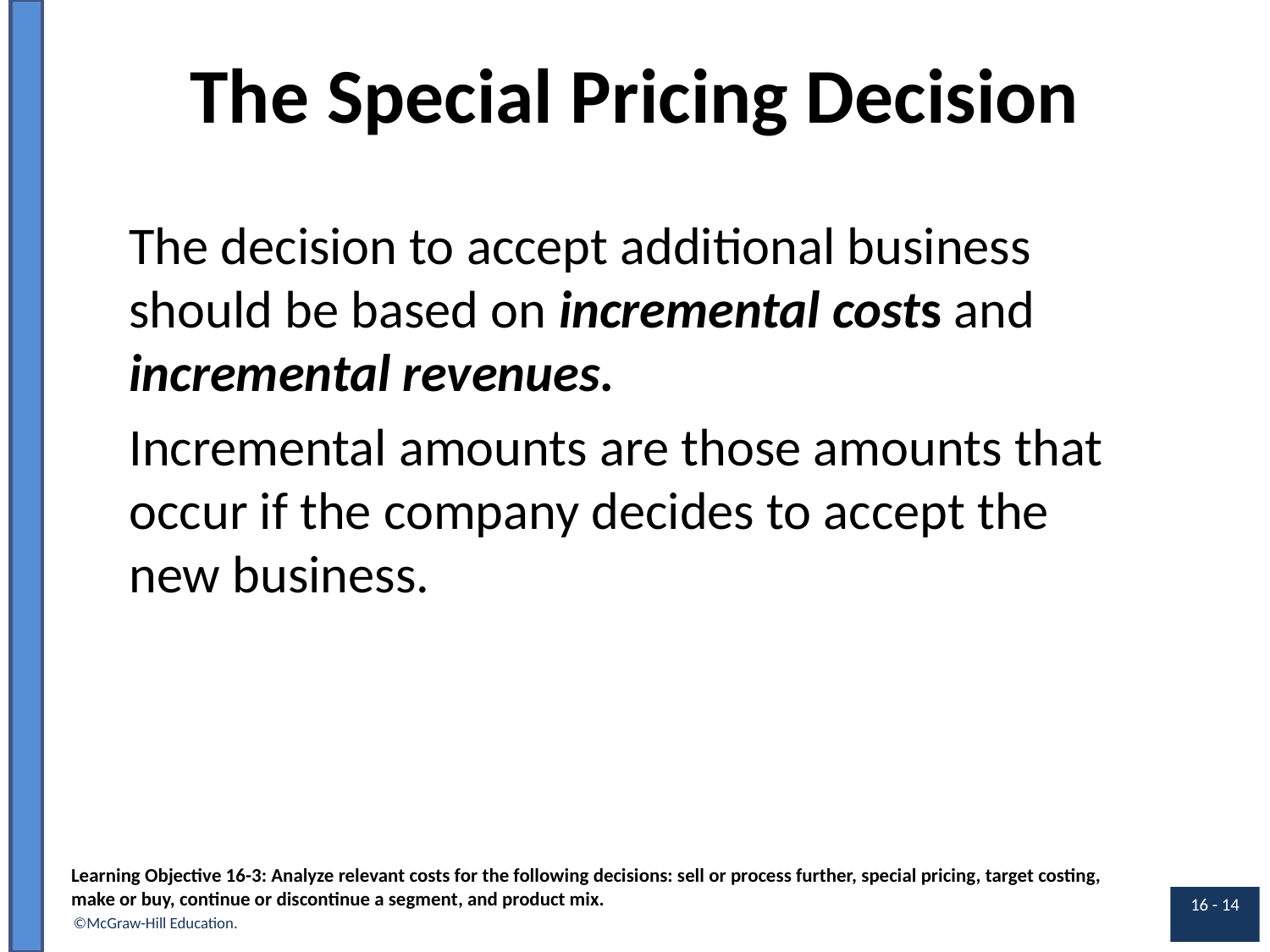

# The Special Pricing Decision
The decision to accept additional business should be based on incremental costs and incremental revenues.
Incremental amounts are those amounts that occur if the company decides to accept the new business.
Learning Objective 16-3: Analyze relevant costs for the following decisions: sell or process further, special pricing, target costing, make or buy, continue or discontinue a segment, and product mix.